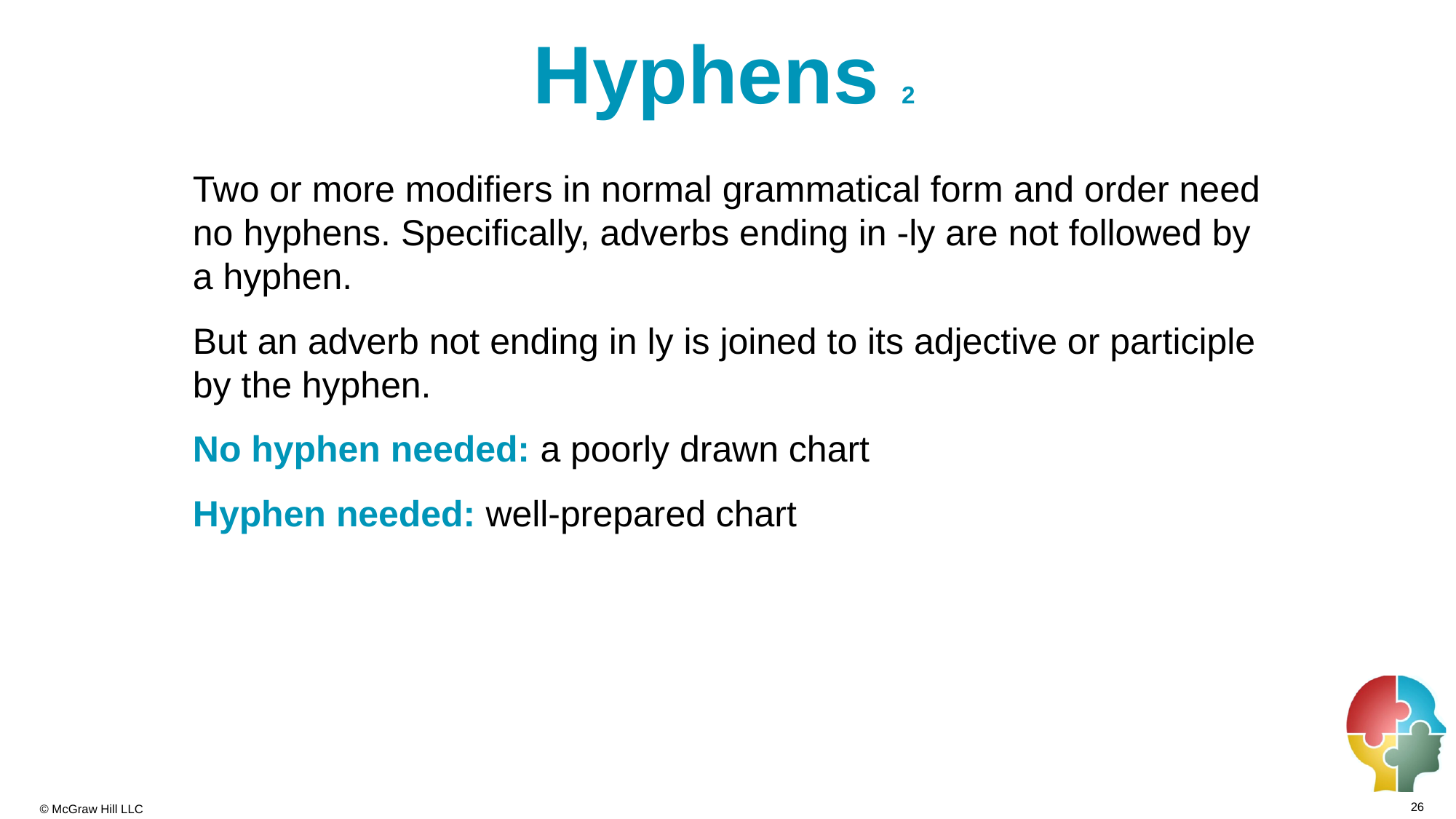

# Hyphens 2
Two or more modifiers in normal grammatical form and order need no hyphens. Specifically, adverbs ending in -ly are not followed by a hyphen.
But an adverb not ending in ly is joined to its adjective or participle by the hyphen.
No hyphen needed: a poorly drawn chart
Hyphen needed: well-prepared chart
26